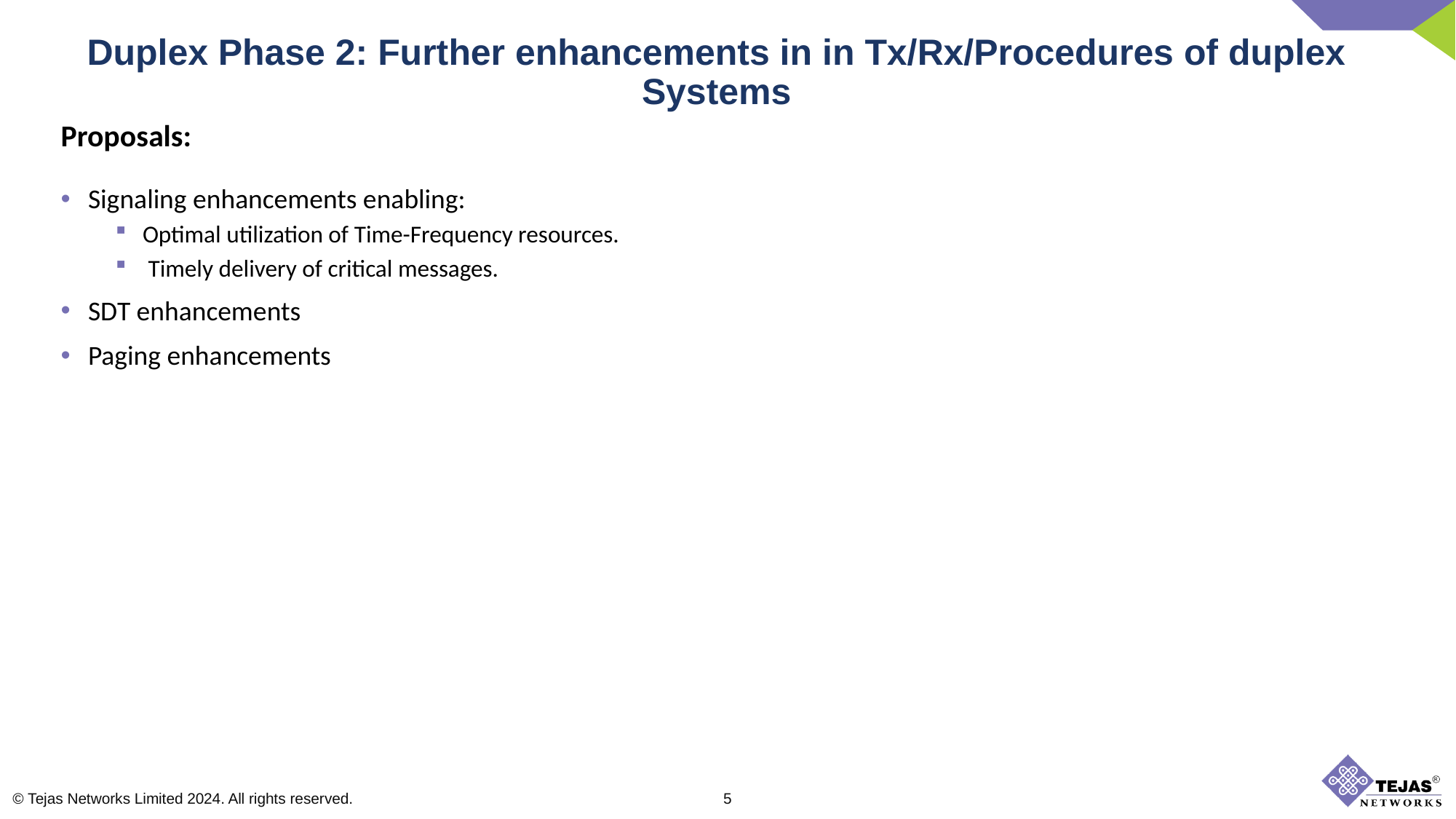

Duplex Phase 2: Further enhancements in in Tx/Rx/Procedures of duplex Systems
Proposals:

Signaling enhancements enabling:
Optimal utilization of Time-Frequency resources.
 Timely delivery of critical messages.
SDT enhancements
Paging enhancements